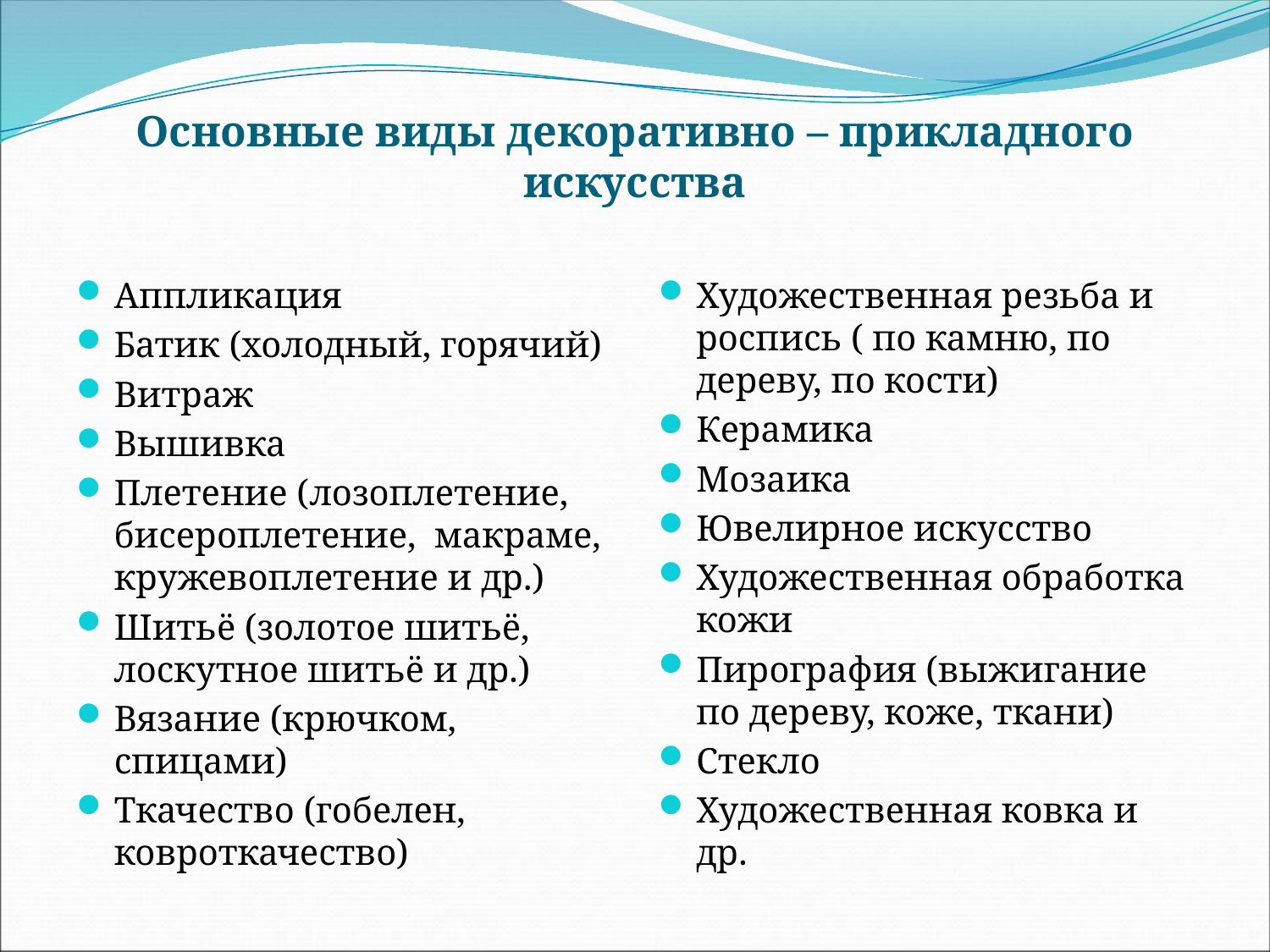

# Основные виды декоративно – прикладного искусства
Аппликация
Батик (холодный, горячий)
Витраж
Вышивка
Плетение (лозоплетение,  бисероплетение,  макраме, кружевоплетение и др.)
Шитьё (золотое шитьё, лоскутное шитьё и др.)
Вязание (крючком, спицами)
Ткачество (гобелен,  ковроткачество)

Художественная резьба и роспись ( по камню, по дереву, по кости)
Керамика
Мозаика
Ювелирное искусство
Художественная обработка кожи
Пирография (выжигание по дереву, коже, ткани)
Стекло
Художественная ковка и др.